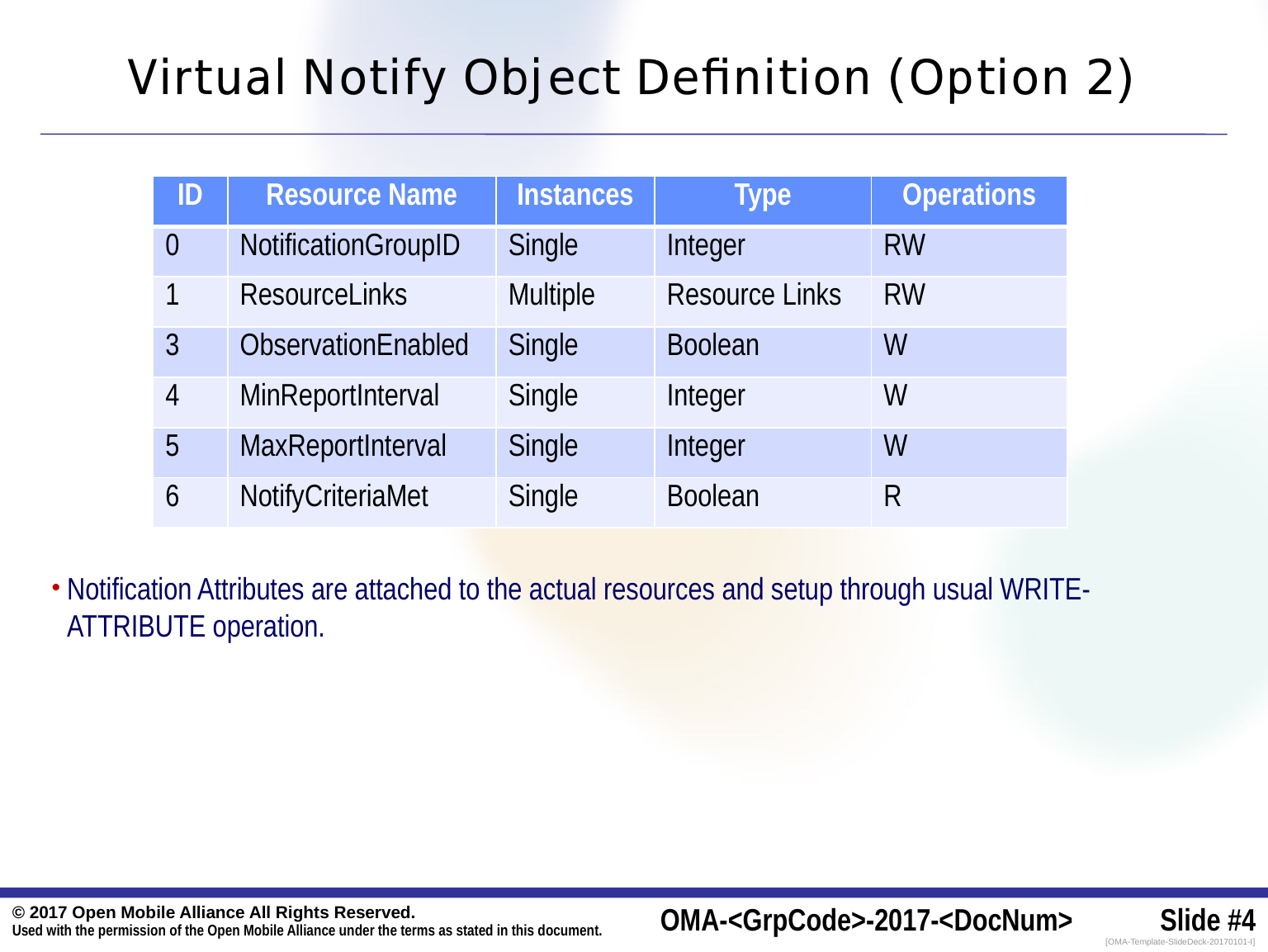

# Virtual Notify Object Definition (Option 2)

Notification Attributes are attached to the actual resources and setup through usual WRITE-ATTRIBUTE operation.
| ID | Resource Name | Instances | Type | Operations |
| --- | --- | --- | --- | --- |
| 0 | NotificationGroupID | Single | Integer | RW |
| 1 | ResourceLinks | Multiple | Resource Links | RW |
| 3 | ObservationEnabled | Single | Boolean | W |
| 4 | MinReportInterval | Single | Integer | W |
| 5 | MaxReportInterval | Single | Integer | W |
| 6 | NotifyCriteriaMet | Single | Boolean | R |